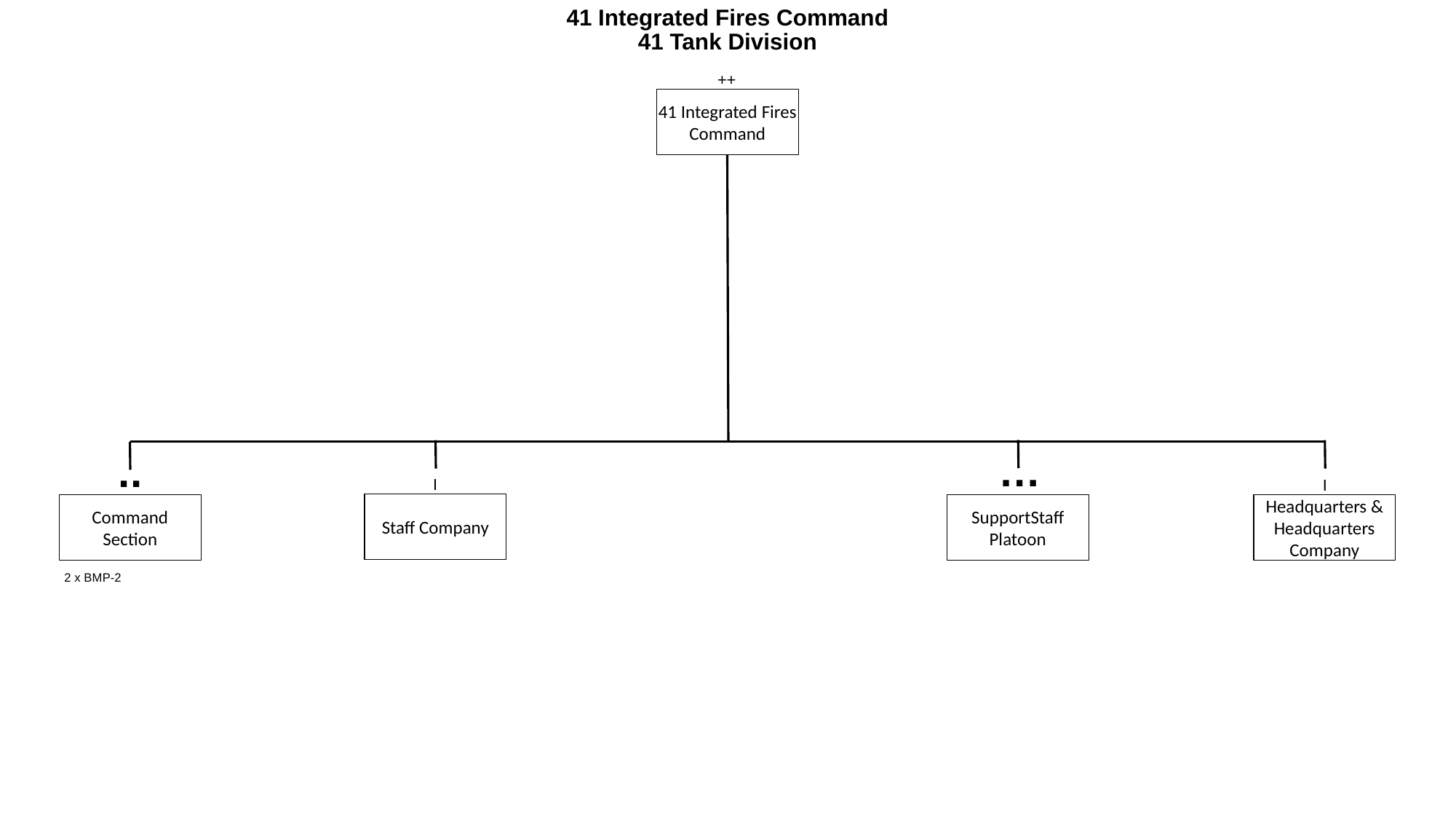

# 41 Integrated Fires Command 41 Tank Division
++
41 Integrated Fires Command
…
..
I
I
Staff Company
Command
Section
SupportStaff Platoon
Headquarters & Headquarters Company
2 x BMP-2